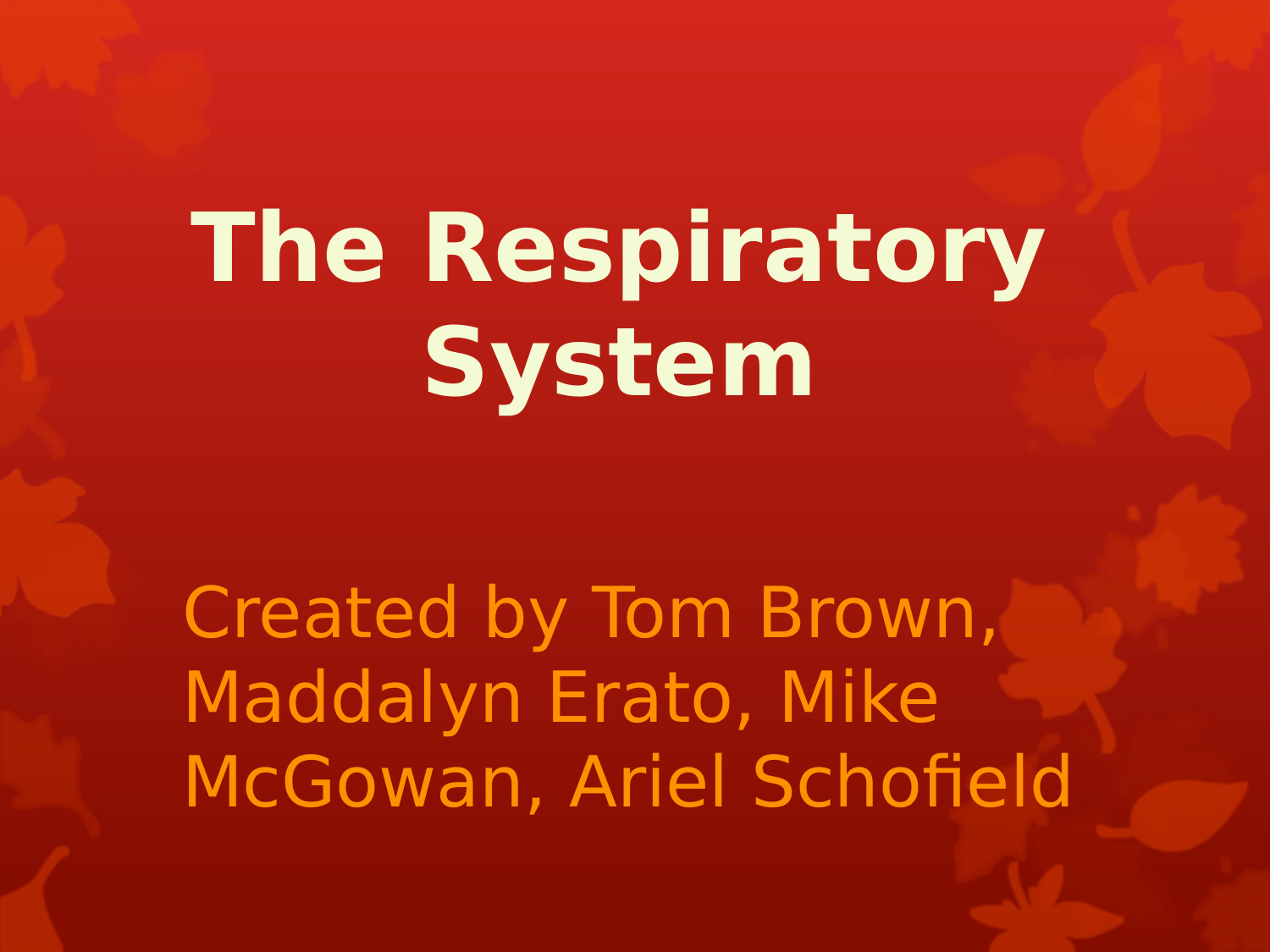

The Respiratory System
Created by Tom Brown, Maddalyn Erato, Mike McGowan, Ariel Schofield